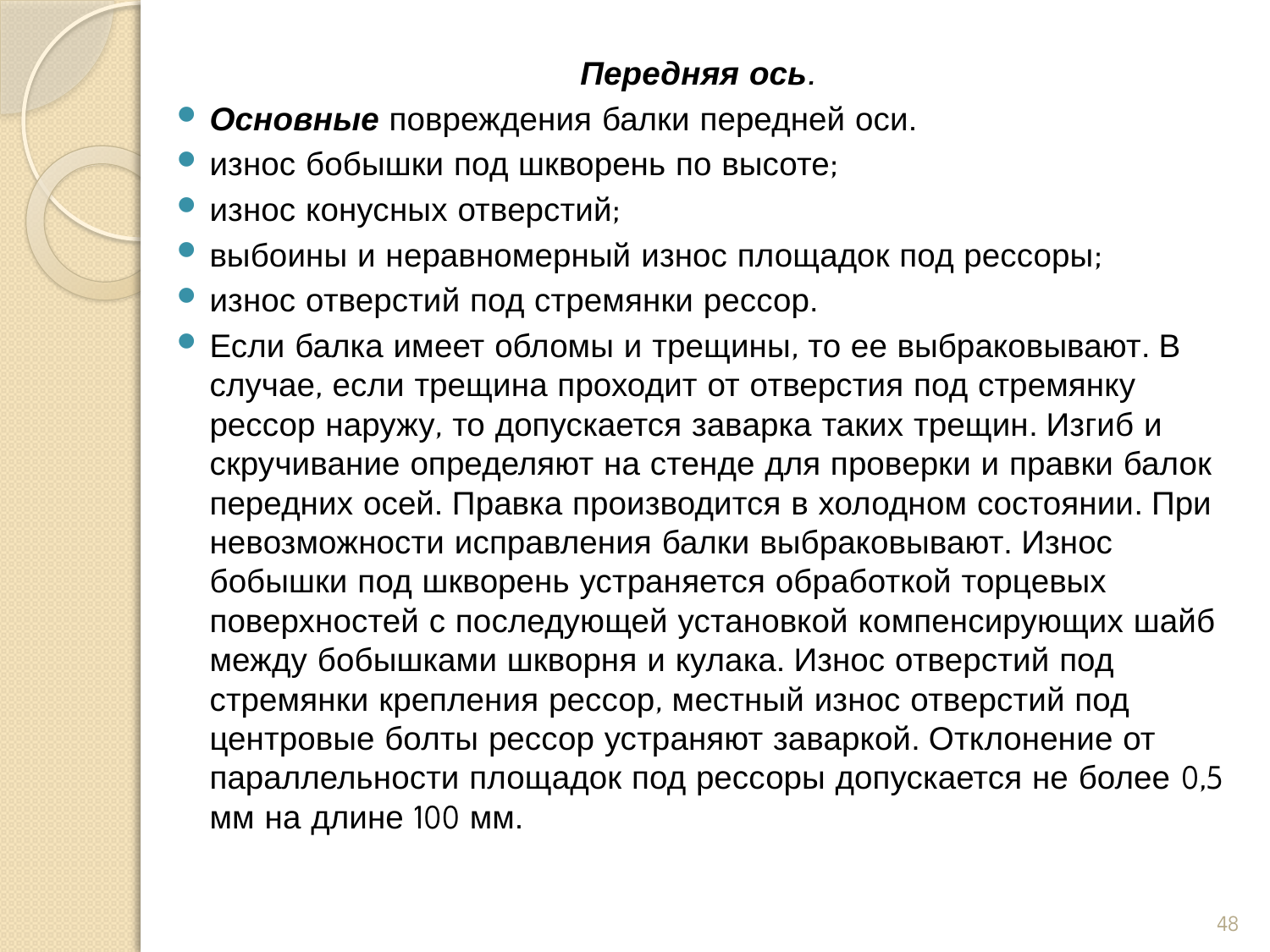

Передняя ось.
Основные повреждения балки передней оси.
износ бобышки под шкворень по высоте;
износ конусных отверстий;
выбоины и неравномерный износ площадок под рессоры;
износ отверстий под стремянки рессор.
Если балка имеет обломы и трещины, то ее выбраковыва­ют. В случае, если трещина проходит от отверстия под стре­мянку рессор наружу, то допускается заварка таких трещин. Изгиб и скручивание определяют на стенде для проверки и правки балок передних осей. Правка производится в холодном состоянии. При невозможности исправления балки выбрако­вывают. Износ бобышки под шкворень устраняется обработ­кой торцевых поверхностей с последующей установкой ком­пенсирующих шайб между бобышками шкворня и кулака. Из­нос отверстий под стремянки крепления рессор, местный из­нос отверстий под центровые болты рессор устраняют завар­кой. Отклонение от параллельности площадок под рессоры допускается не более 0,5 мм на длине 100 мм.

48